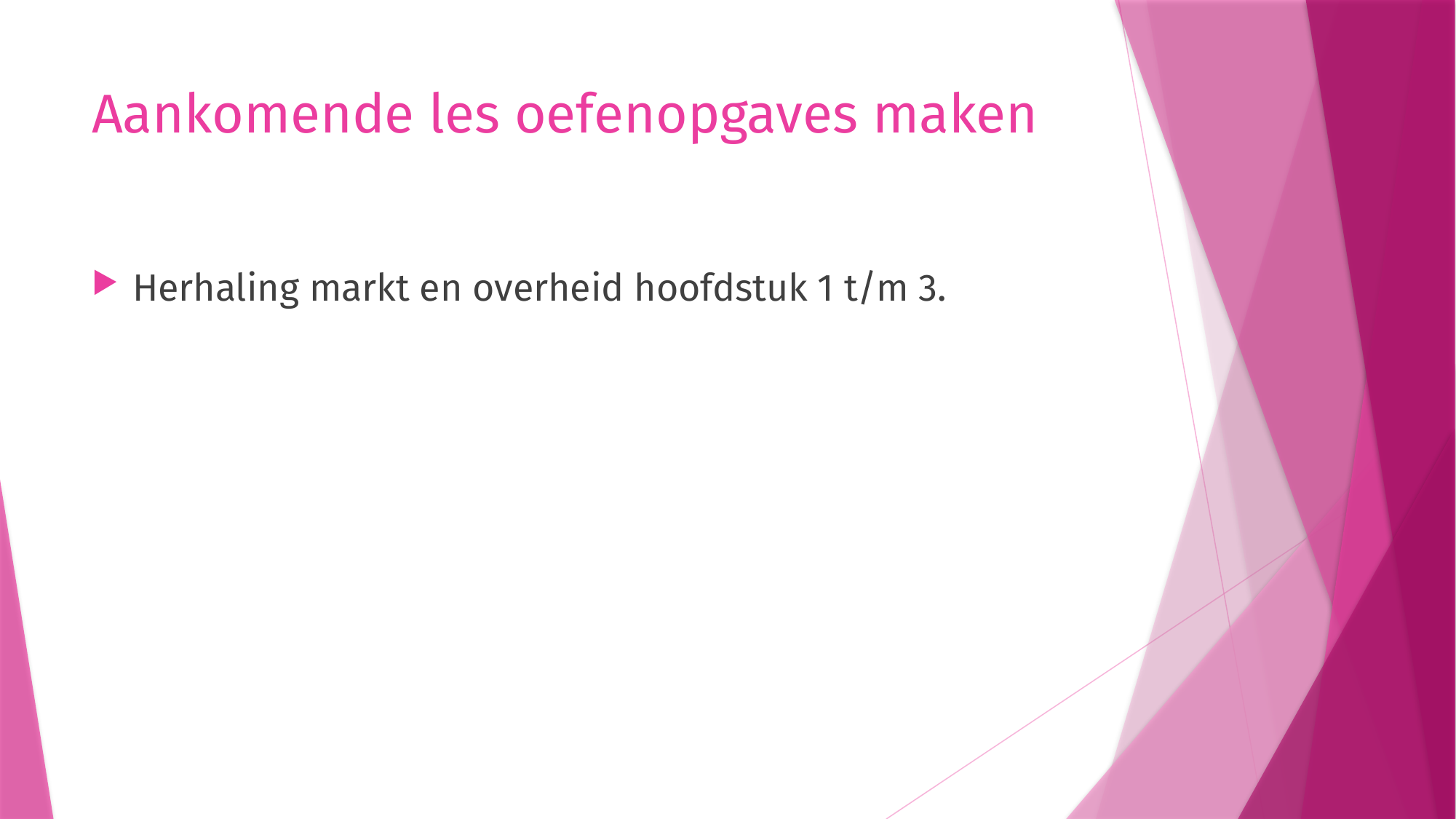

# Aankomende les oefenopgaves maken
Herhaling markt en overheid hoofdstuk 1 t/m 3.